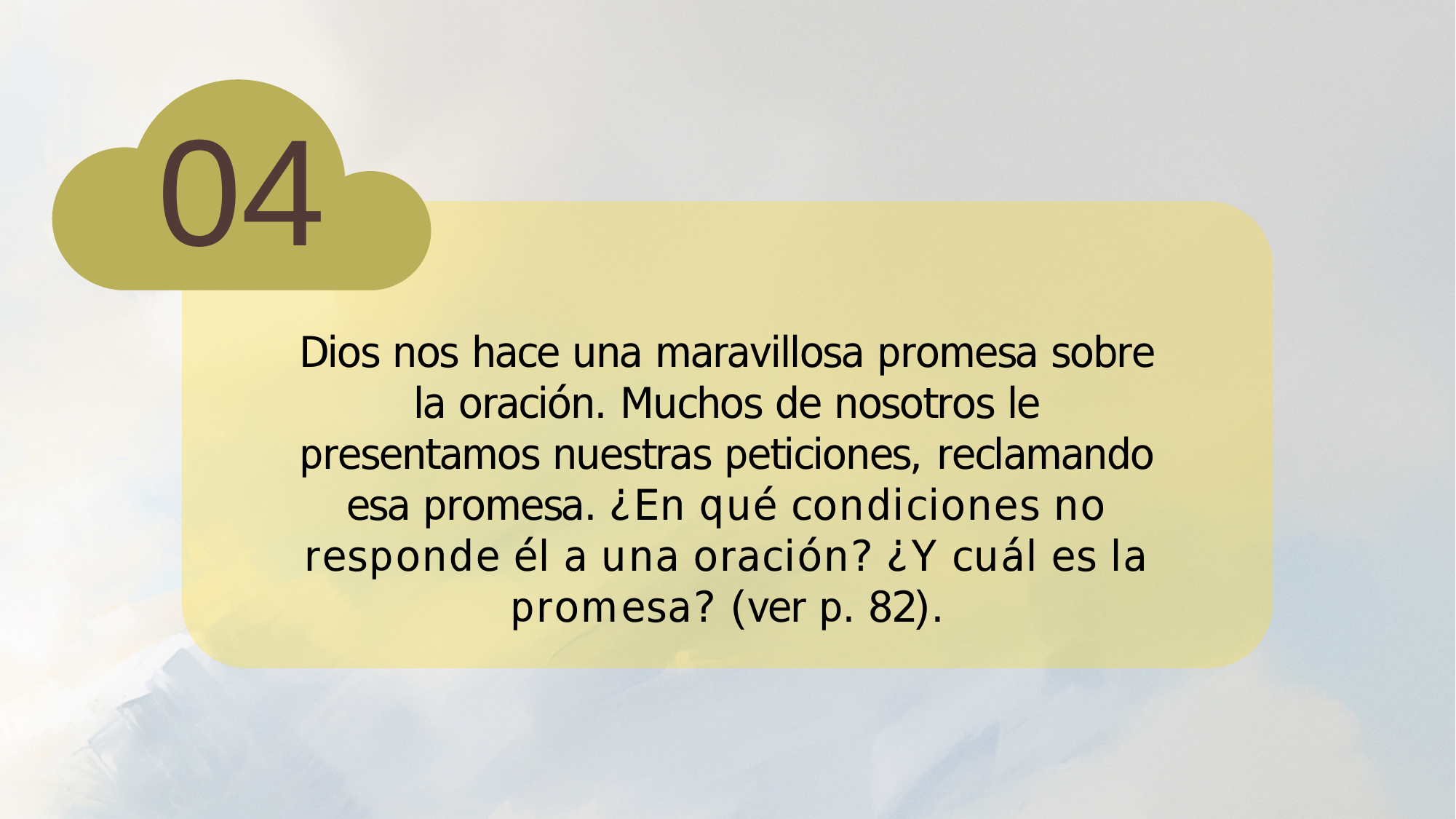

04

Dios nos hace una maravillosa promesa sobre la oración. Muchos de nosotros le presentamos nuestras peticiones, reclamando esa promesa. ¿En qué condiciones no responde él a una oración? ¿Y cuál es la promesa? (ver p. 82).